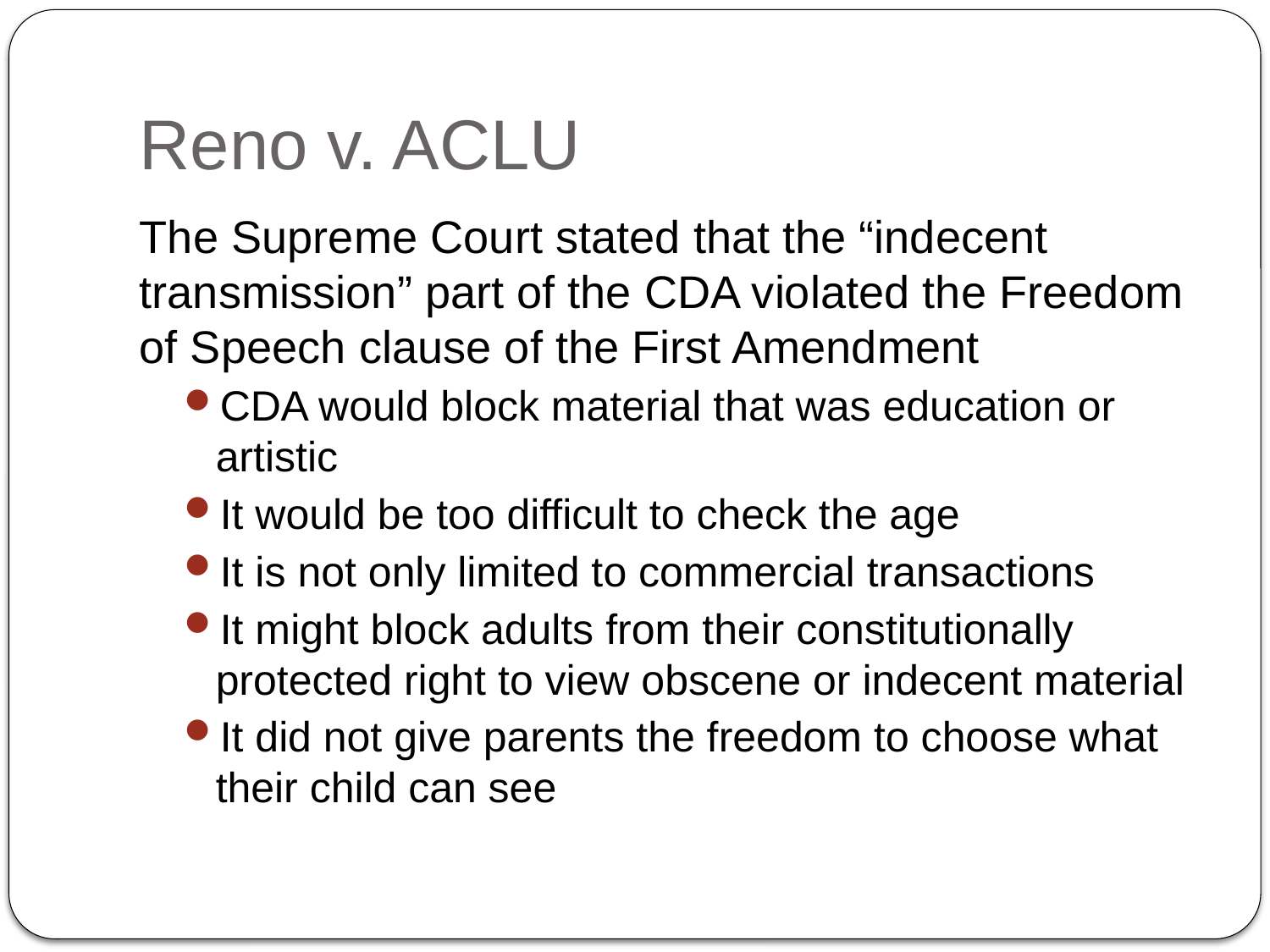

# Reno v. ACLU
The Supreme Court stated that the “indecent transmission” part of the CDA violated the Freedom of Speech clause of the First Amendment
CDA would block material that was education or artistic
It would be too difficult to check the age
It is not only limited to commercial transactions
It might block adults from their constitutionally  protected right to view obscene or indecent material
It did not give parents the freedom to choose what their child can see